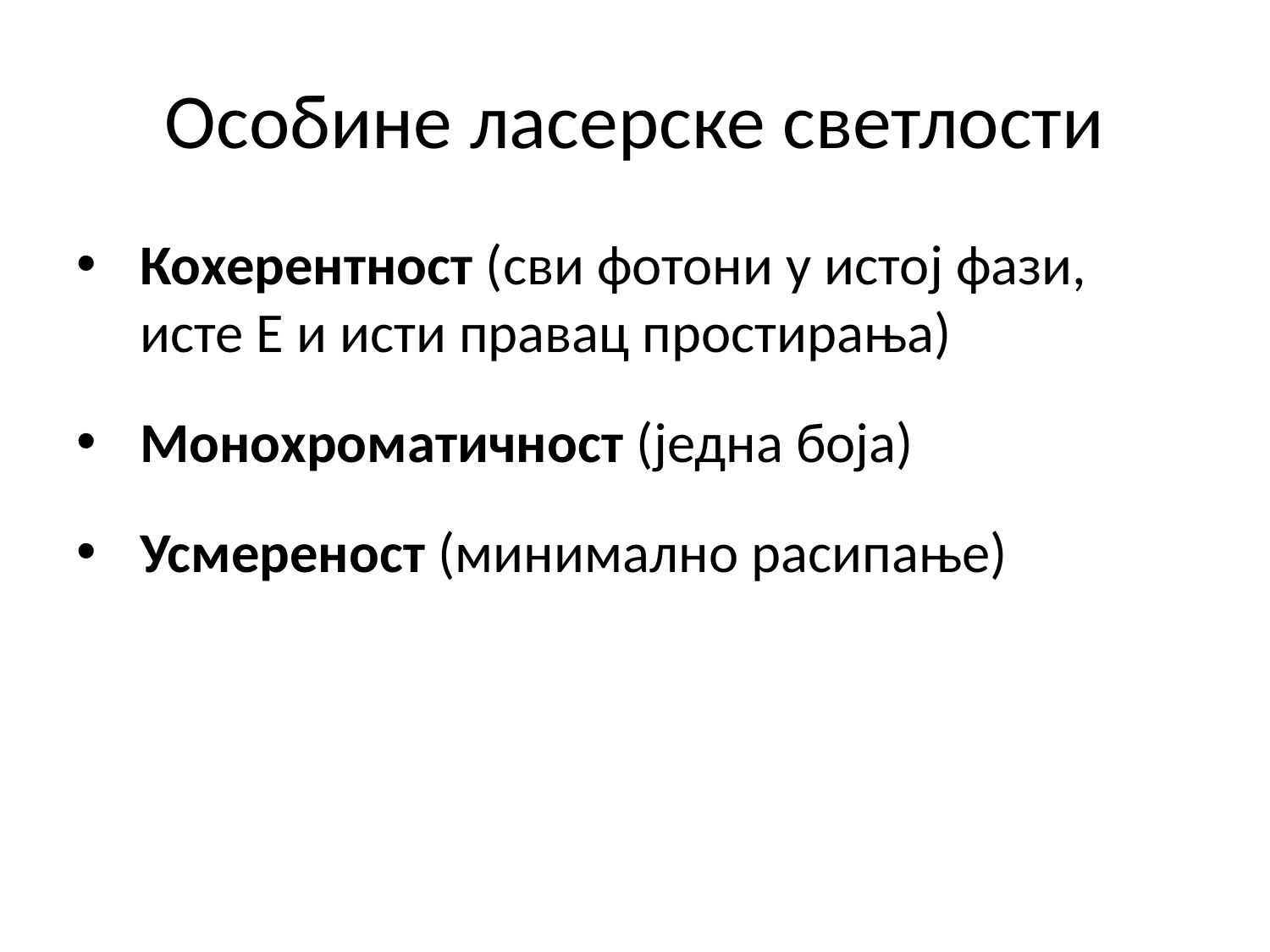

# Особине ласерске светлости
Кохерентност (сви фотони у истој фази, исте Е и исти правац простирања)
Монохроматичност (једна боја)
Усмереност (минимално расипање)